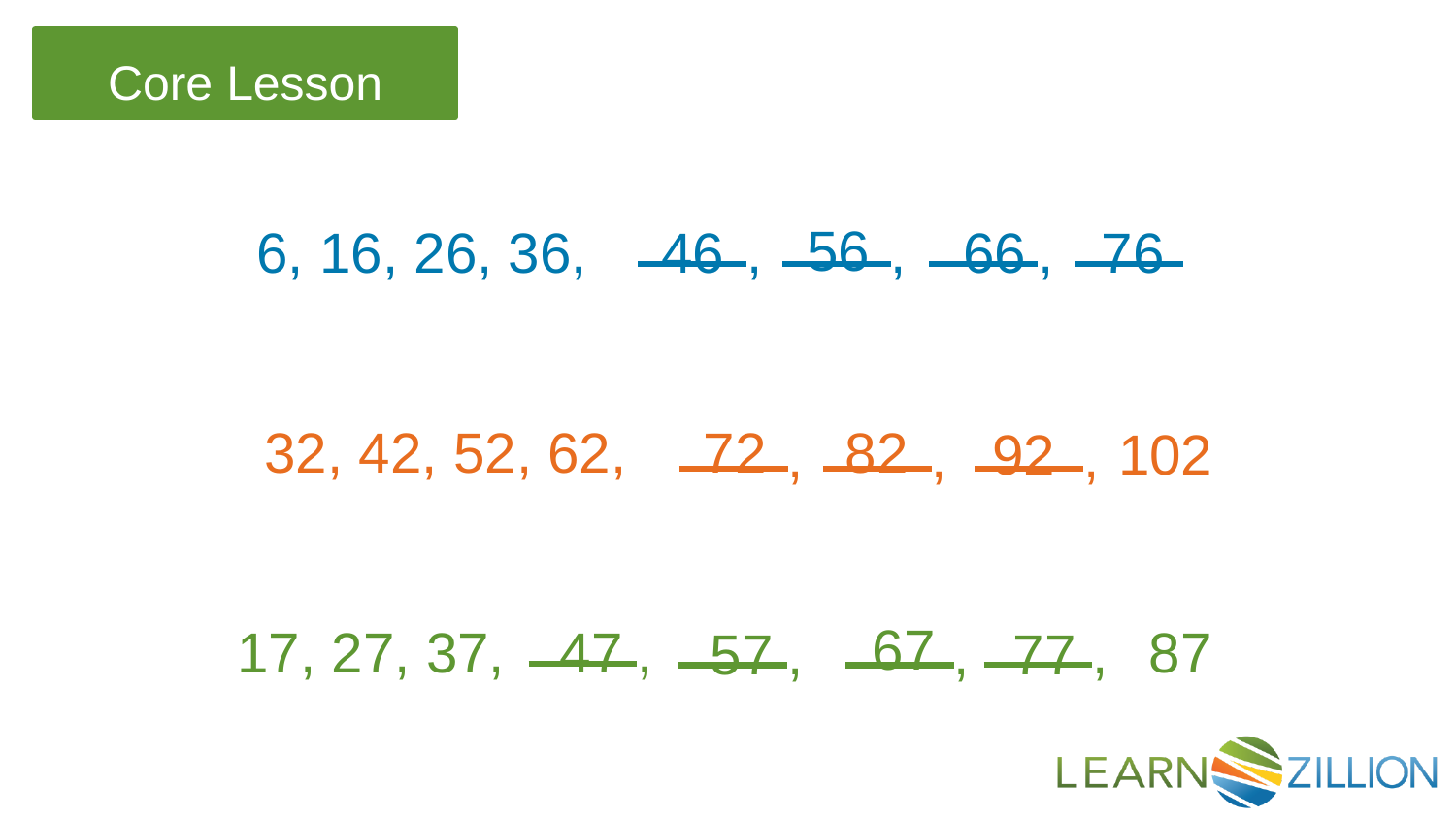

56
6, 16, 26, 36,
,
46
,
,
66

76
72
32, 42, 52, 62,
82
92
102
,
,
,
67
17, 27, 37,
,
47
87
,
,
57
,
77